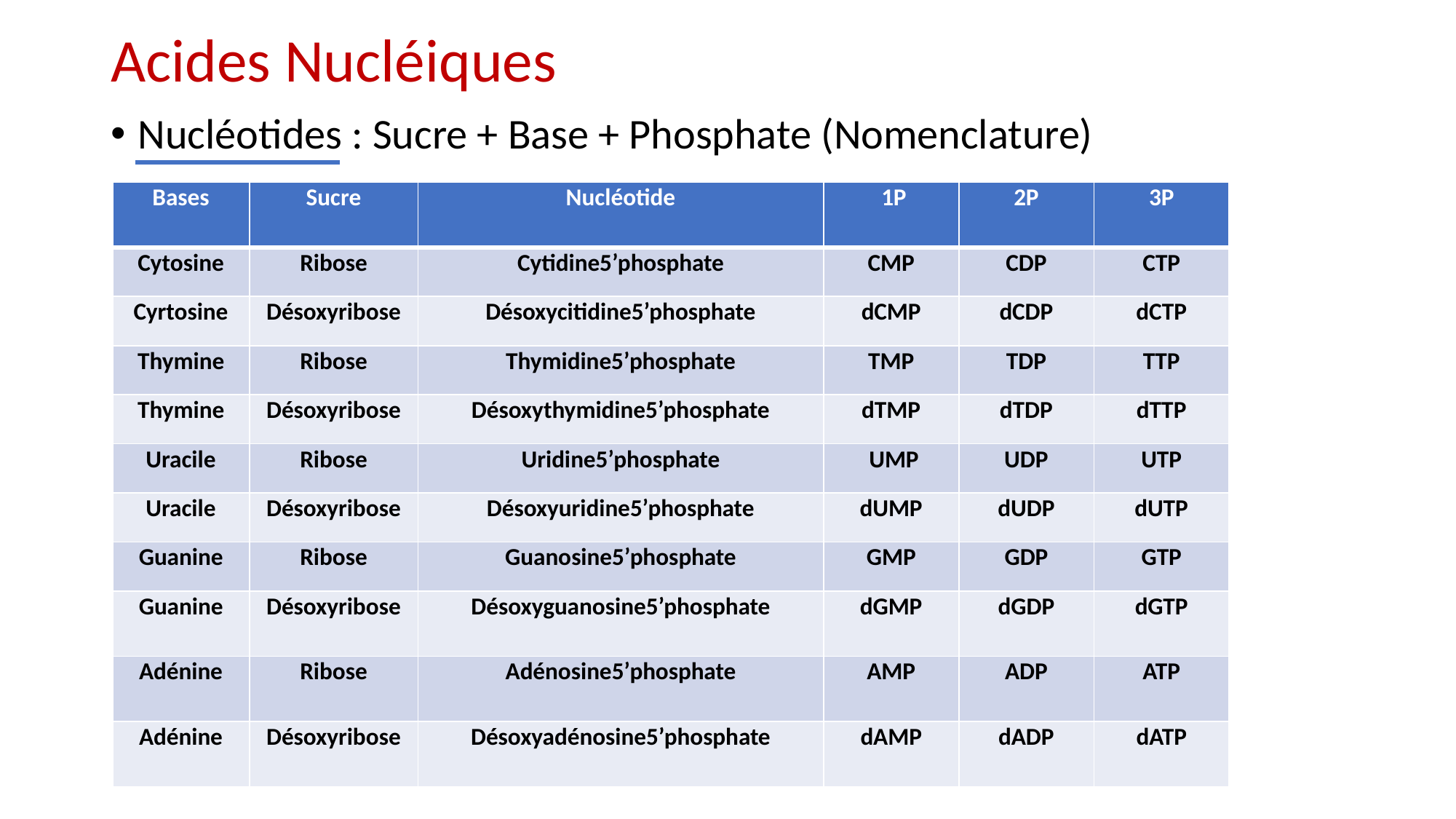

Acides Nucléiques
Nucléotides : Sucre + Base + Phosphate (Nomenclature)
| Bases | Sucre | Nucléotide | 1P | 2P | 3P |
| --- | --- | --- | --- | --- | --- |
| Cytosine | Ribose | Cytidine5’phosphate | CMP | CDP | CTP |
| Cyrtosine | Désoxyribose | Désoxycitidine5’phosphate | dCMP | dCDP | dCTP |
| Thymine | Ribose | Thymidine5’phosphate | TMP | TDP | TTP |
| Thymine | Désoxyribose | Désoxythymidine5’phosphate | dTMP | dTDP | dTTP |
| Uracile | Ribose | Uridine5’phosphate | UMP | UDP | UTP |
| Uracile | Désoxyribose | Désoxyuridine5’phosphate | dUMP | dUDP | dUTP |
| Guanine | Ribose | Guanosine5’phosphate | GMP | GDP | GTP |
| Guanine | Désoxyribose | Désoxyguanosine5’phosphate | dGMP | dGDP | dGTP |
| Adénine | Ribose | Adénosine5’phosphate | AMP | ADP | ATP |
| Adénine | Désoxyribose | Désoxyadénosine5’phosphate | dAMP | dADP | dATP |